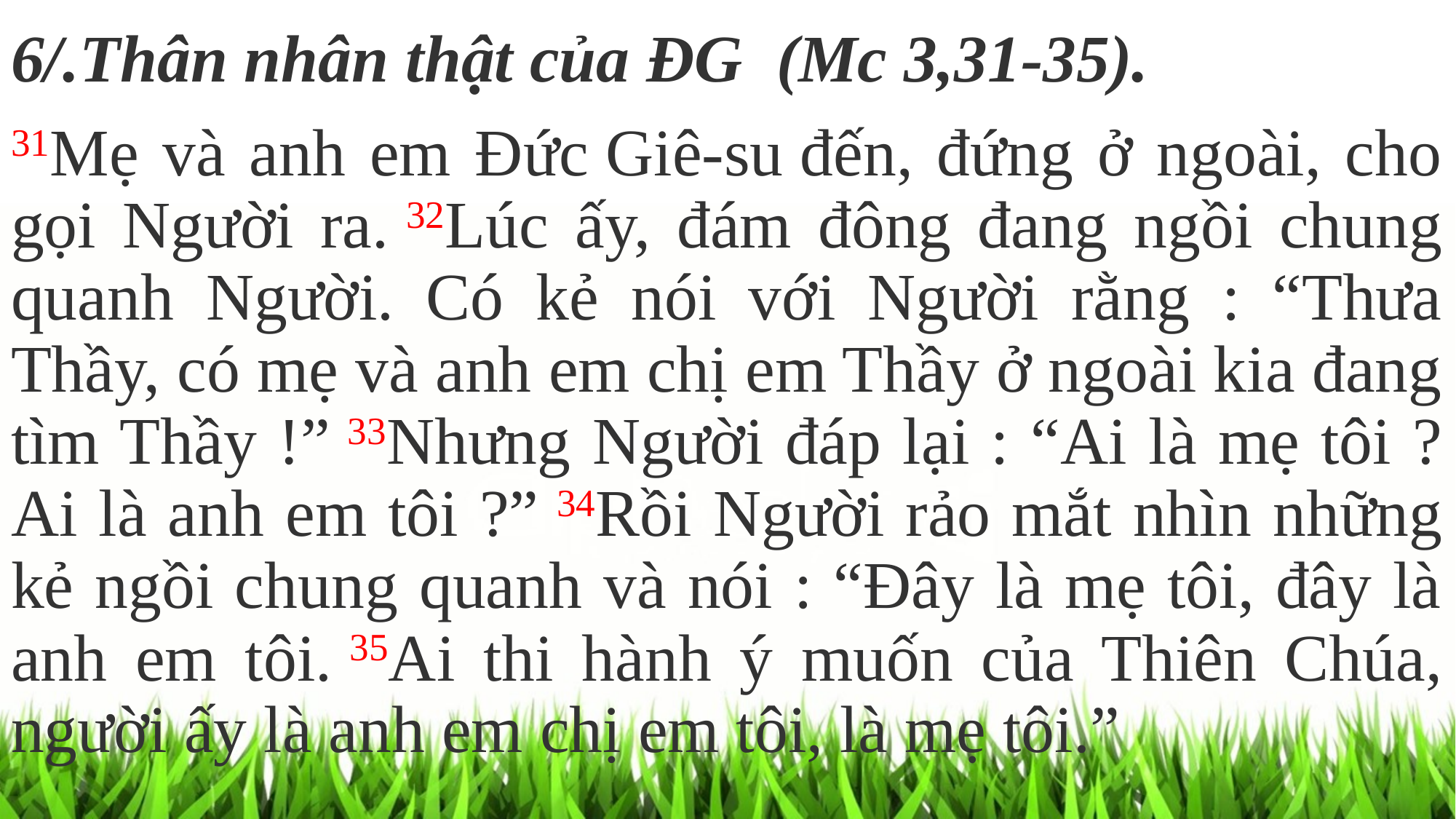

6/.Thân nhân thật của ĐG  (Mc 3,31-35).
31Mẹ và anh em Đức Giê-su đến, đứng ở ngoài, cho gọi Người ra. 32Lúc ấy, đám đông đang ngồi chung quanh Người. Có kẻ nói với Người rằng : “Thưa Thầy, có mẹ và anh em chị em Thầy ở ngoài kia đang tìm Thầy !” 33Nhưng Người đáp lại : “Ai là mẹ tôi ? Ai là anh em tôi ?” 34Rồi Người rảo mắt nhìn những kẻ ngồi chung quanh và nói : “Đây là mẹ tôi, đây là anh em tôi. 35Ai thi hành ý muốn của Thiên Chúa, người ấy là anh em chị em tôi, là mẹ tôi.”